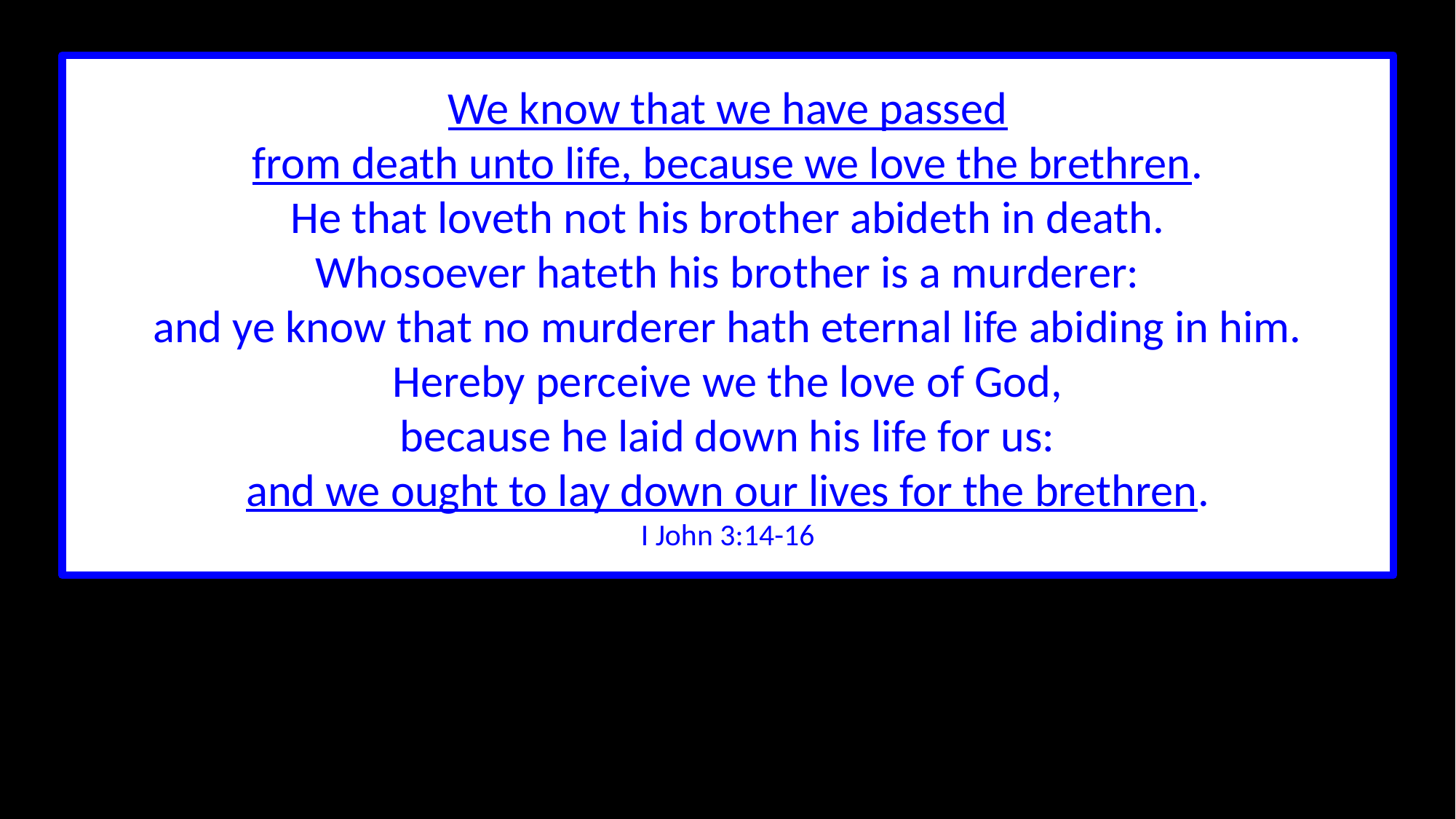

We know that we have passed
from death unto life, because we love the brethren.
He that loveth not his brother abideth in death.
Whosoever hateth his brother is a murderer:
and ye know that no murderer hath eternal life abiding in him.
Hereby perceive we the love of God,
because he laid down his life for us:
and we ought to lay down our lives for the brethren.
I John 3:14-16